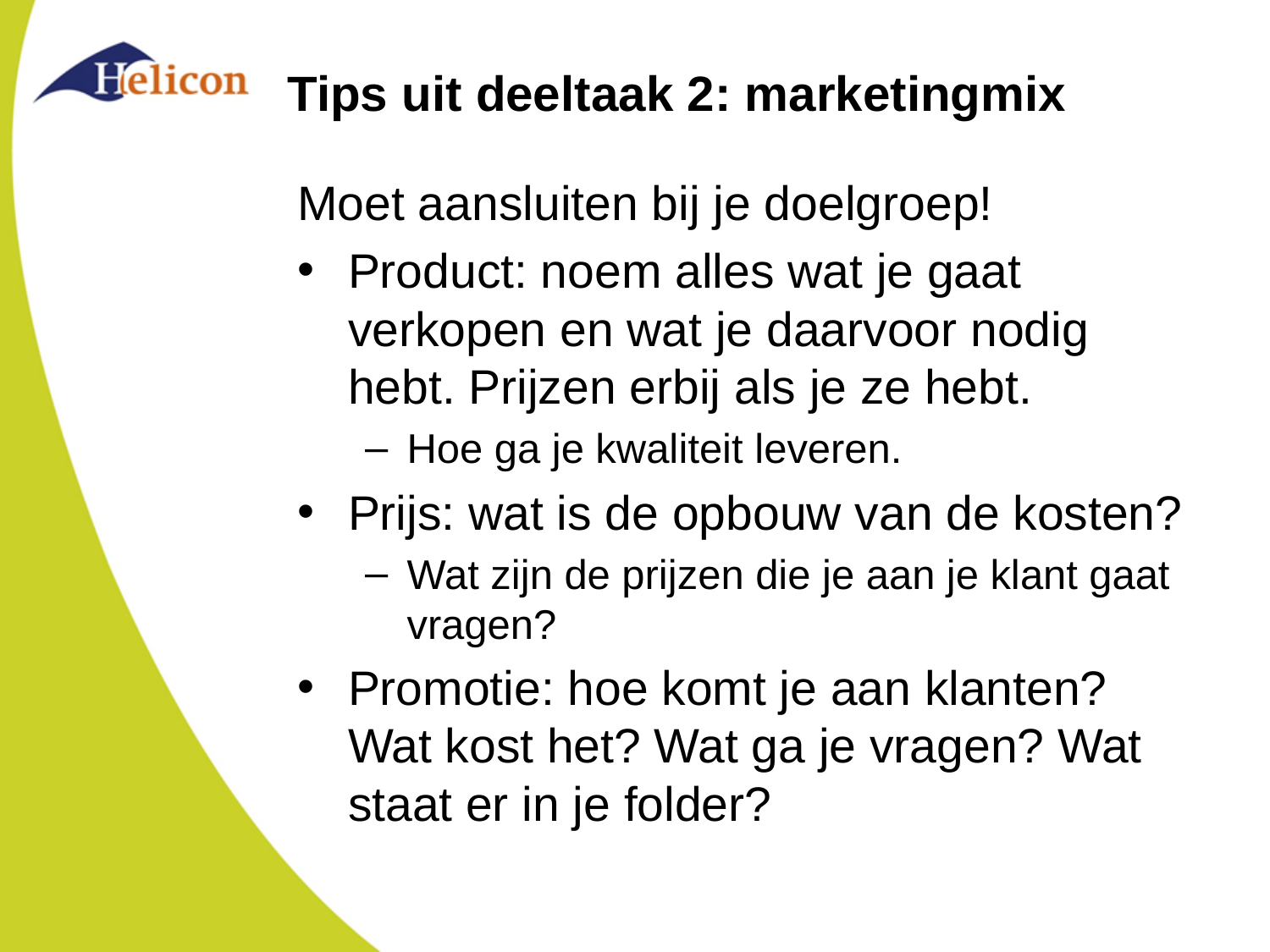

# Tips uit deeltaak 2: marketingmix
Moet aansluiten bij je doelgroep!
Product: noem alles wat je gaat verkopen en wat je daarvoor nodig hebt. Prijzen erbij als je ze hebt.
Hoe ga je kwaliteit leveren.
Prijs: wat is de opbouw van de kosten?
Wat zijn de prijzen die je aan je klant gaat vragen?
Promotie: hoe komt je aan klanten? Wat kost het? Wat ga je vragen? Wat staat er in je folder?